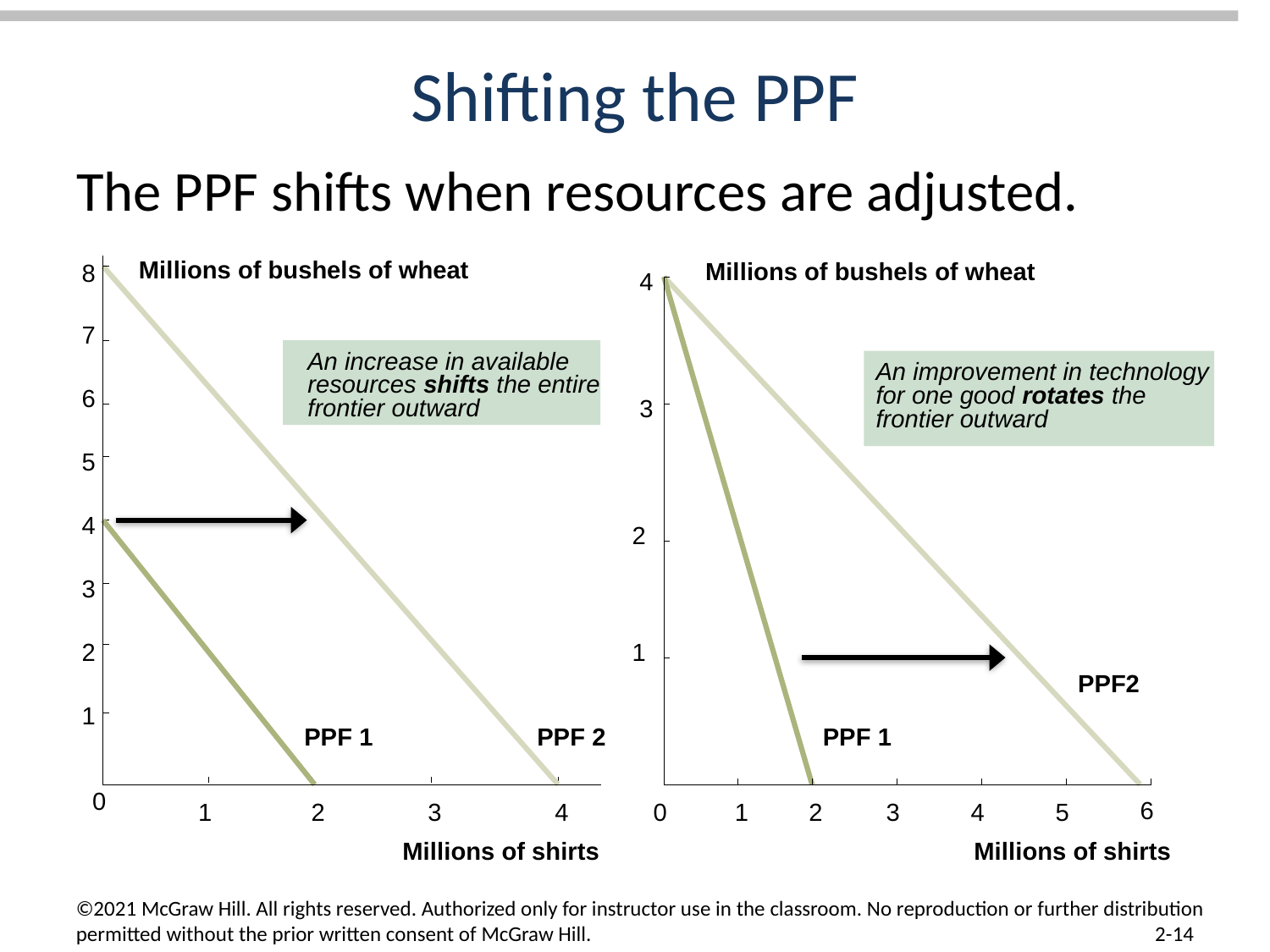

# Shifting the PPF
The PPF shifts when resources are adjusted.
Millions of bushels of wheat

Millions of bushels of wheat
8

4

7

An increase in available
resources shifts the entire
frontier outward

An improvement in technology
for one good rotates the
frontier outward
6
3

5

4

2

3

2
1

PPF2
1

PPF 1
PPF 2
PPF 1

0
6
1
2
3
4
0
1
2
3
4
5
Millions of shirts
Millions of shirts